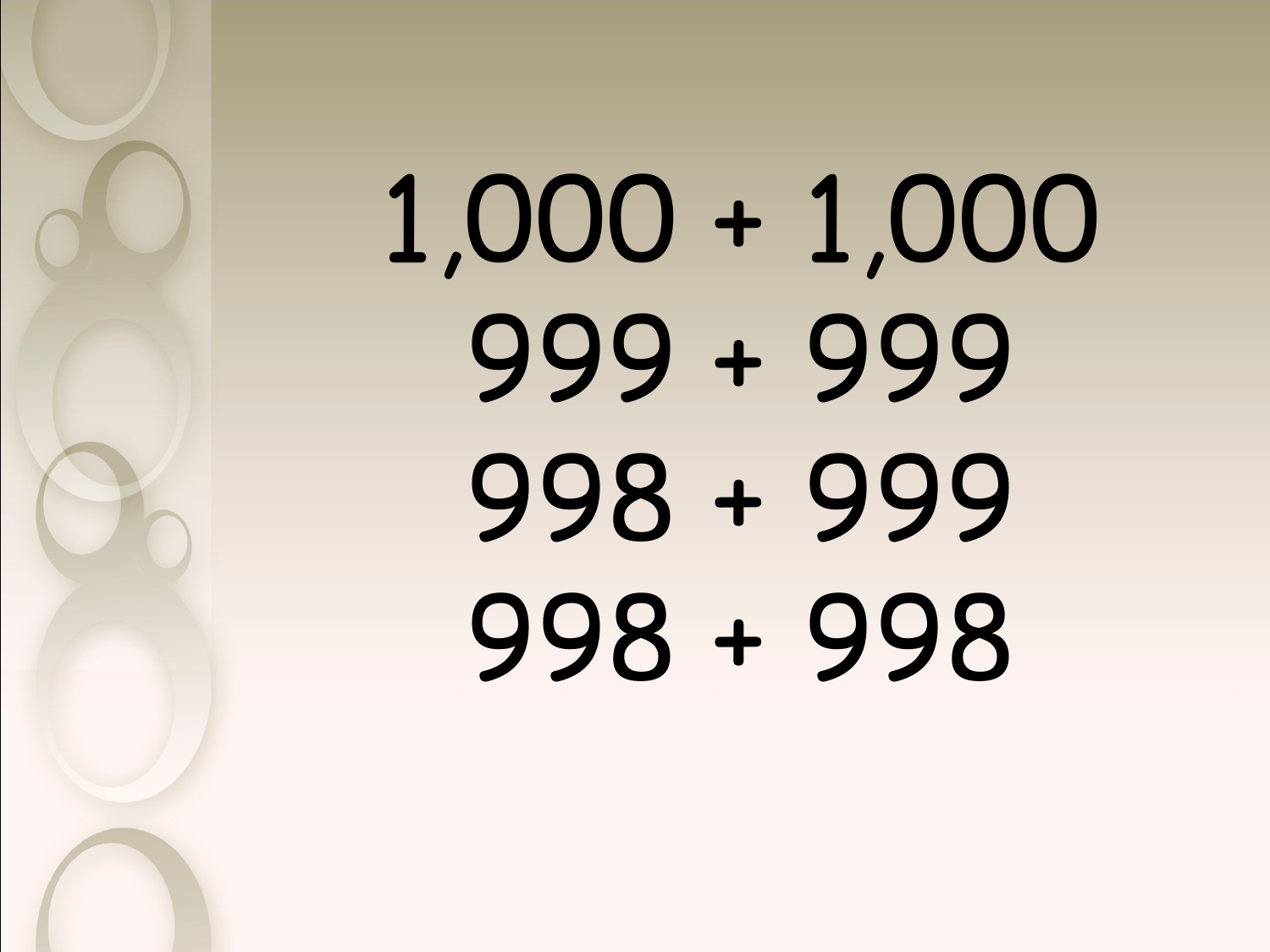

1,000 + 1,000
999 + 999
998 + 999
998 + 998